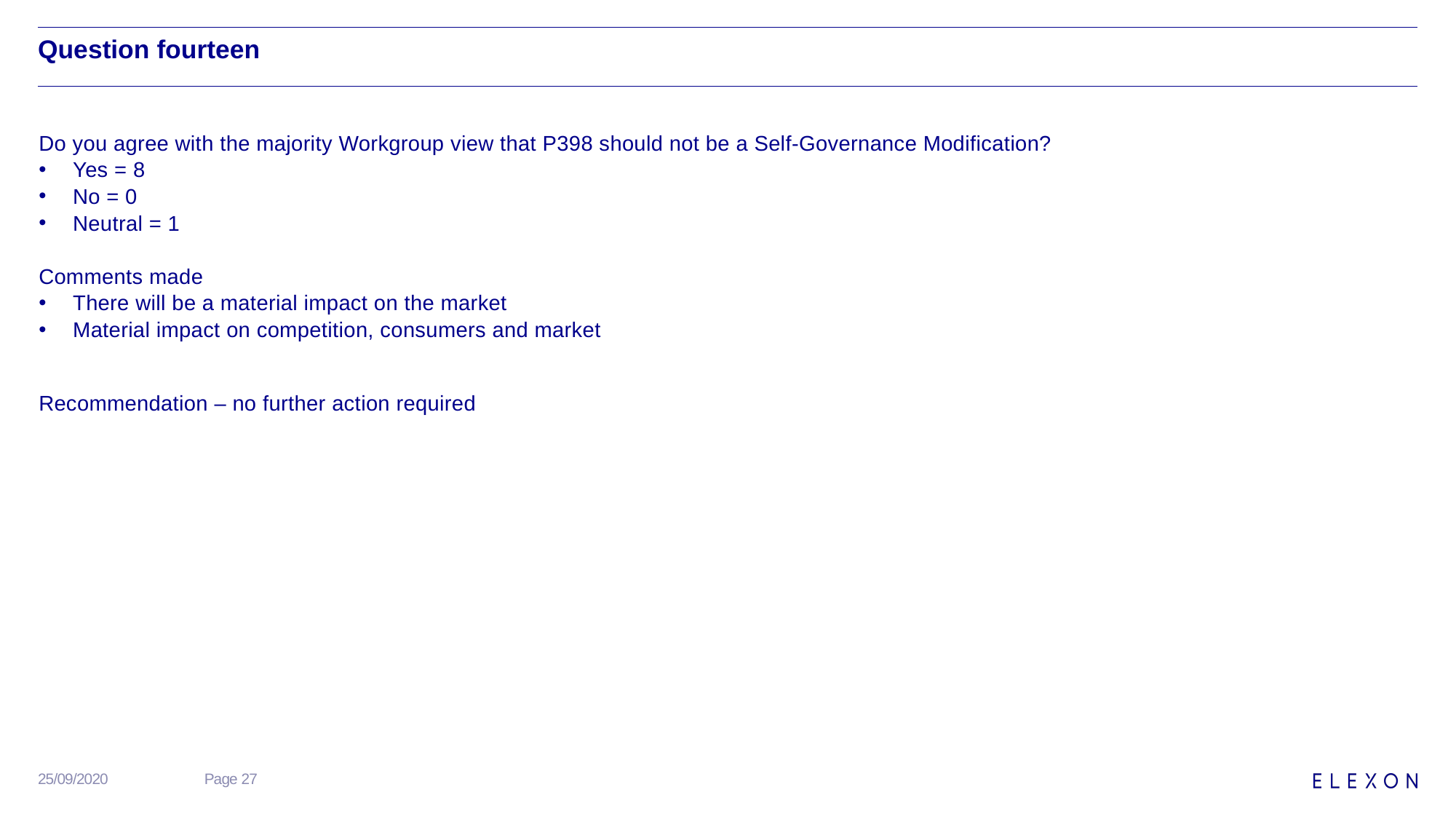

# Question fourteen
Do you agree with the majority Workgroup view that P398 should not be a Self-Governance Modification?
Yes = 8
No = 0
Neutral = 1

Comments made
There will be a material impact on the market
Material impact on competition, consumers and market

Recommendation – no further action required
25/09/2020
Page 27